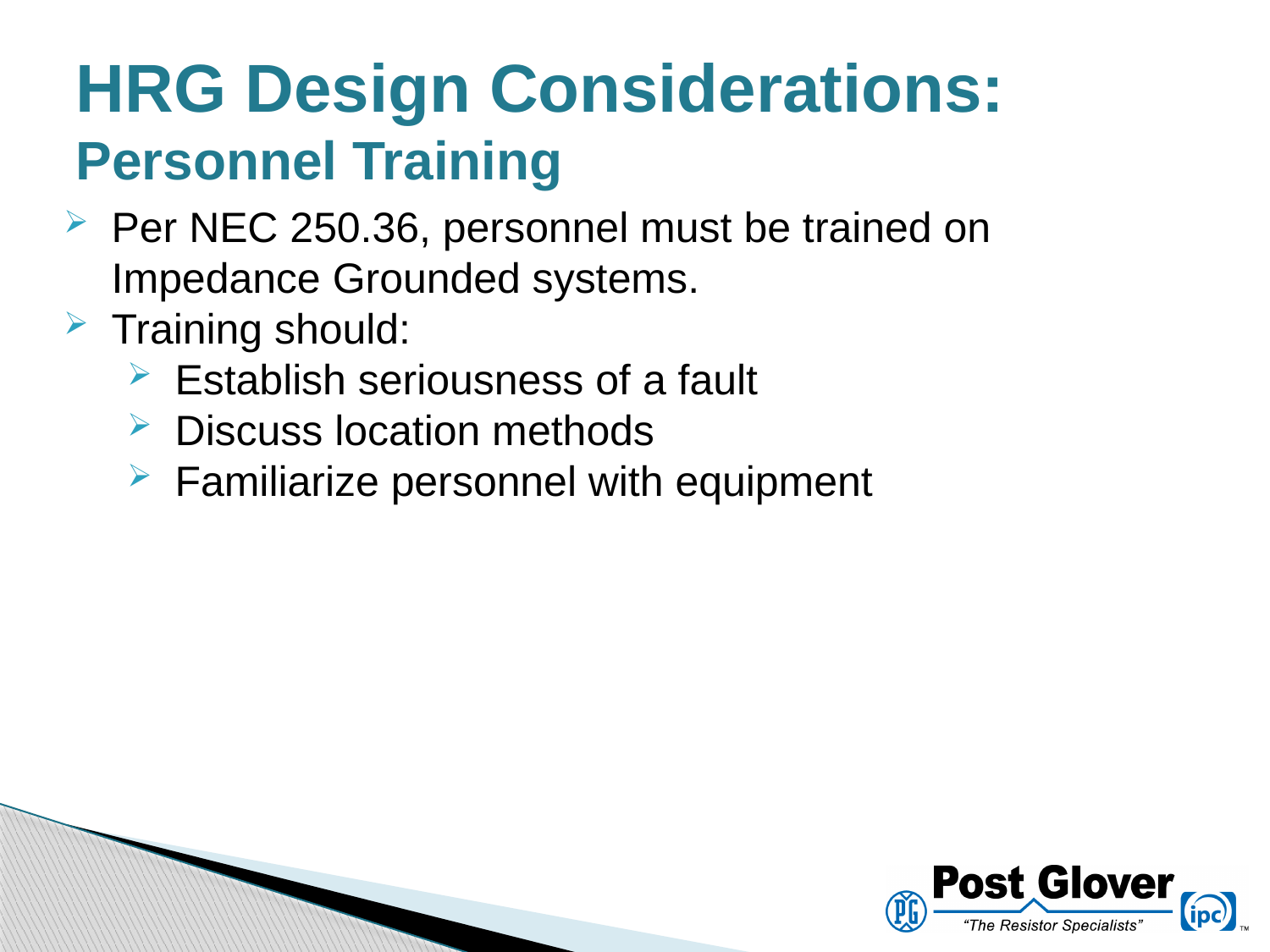

# HRG Design Considerations: Personnel Training
Per NEC 250.36, personnel must be trained on Impedance Grounded systems.
Training should:
Establish seriousness of a fault
Discuss location methods
Familiarize personnel with equipment